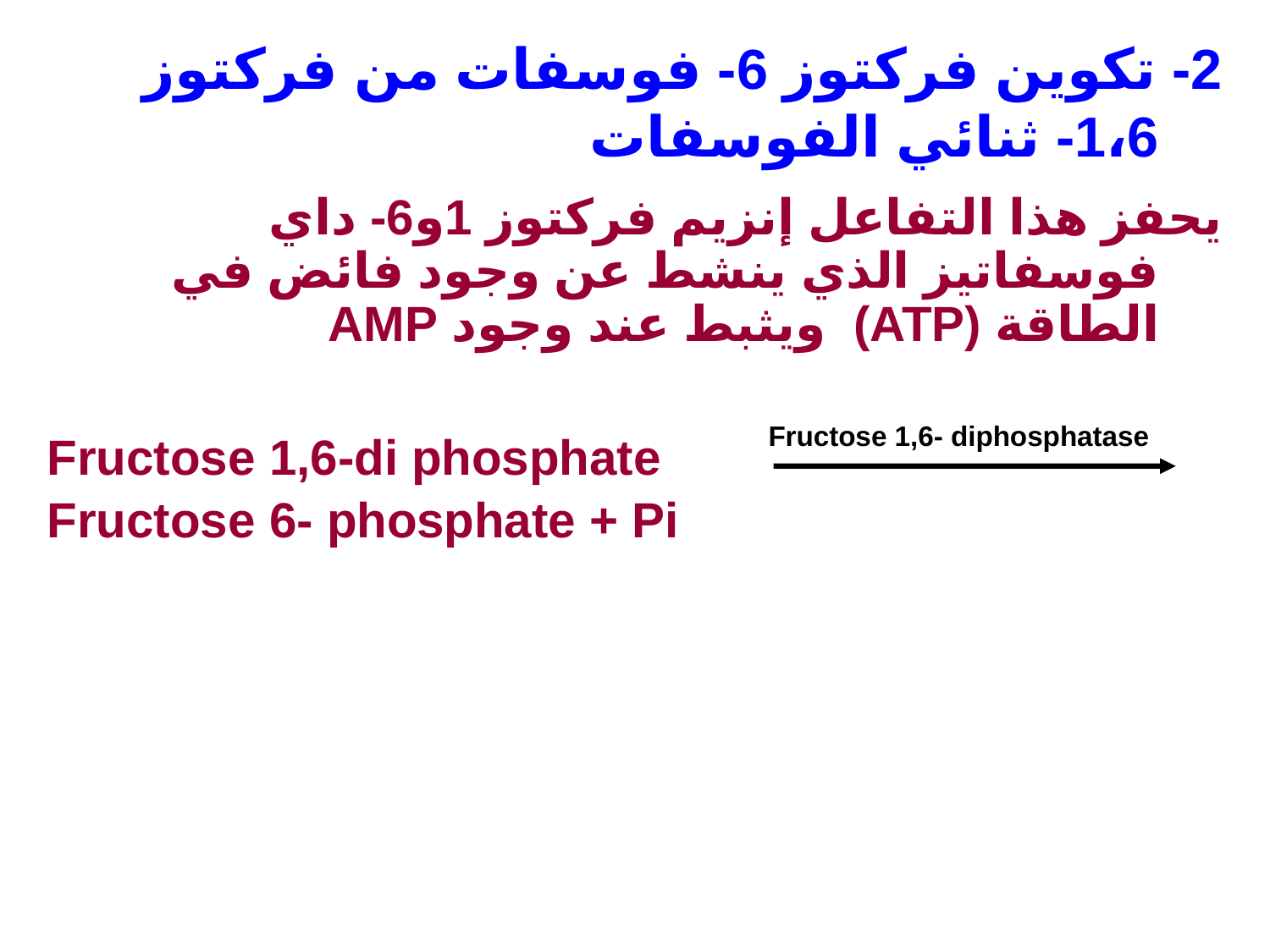

2- تكوين فركتوز 6- فوسفات من فركتوز 1،6- ثنائي الفوسفات
يحفز هذا التفاعل إنزيم فركتوز 1و6- داي فوسفاتيز الذي ينشط عن وجود فائض في الطاقة (ATP)  ويثبط عند وجود AMP
Fructose 1,6- diphosphatase

Fructose 1,6-di phosphate
Fructose 6- phosphate + Pi